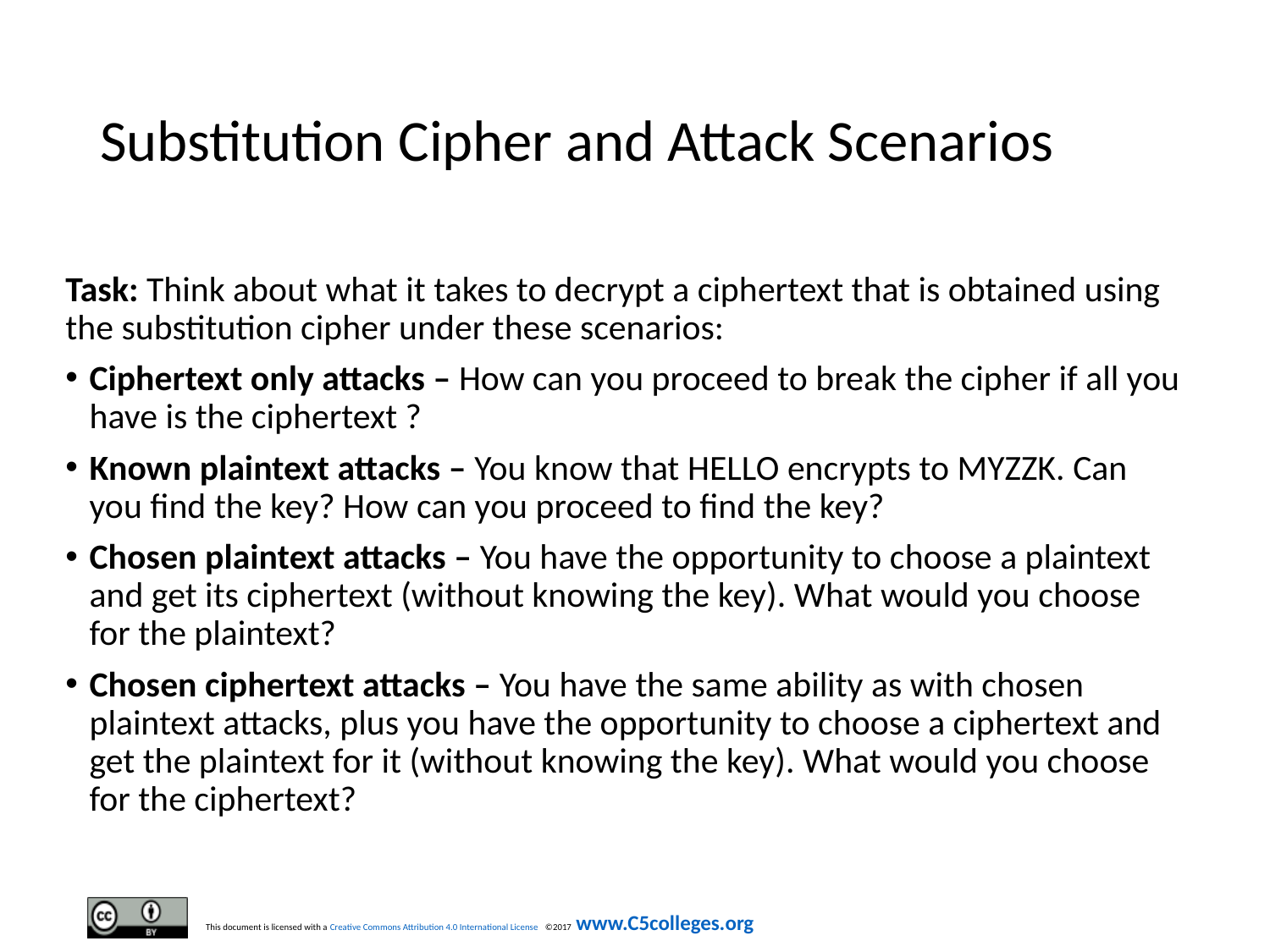

# Substitution Cipher and Attack Scenarios
Task: Think about what it takes to decrypt a ciphertext that is obtained using the substitution cipher under these scenarios:
Ciphertext only attacks – How can you proceed to break the cipher if all you have is the ciphertext ?
Known plaintext attacks – You know that HELLO encrypts to MYZZK. Can you find the key? How can you proceed to find the key?
Chosen plaintext attacks – You have the opportunity to choose a plaintext and get its ciphertext (without knowing the key). What would you choose for the plaintext?
Chosen ciphertext attacks – You have the same ability as with chosen plaintext attacks, plus you have the opportunity to choose a ciphertext and get the plaintext for it (without knowing the key). What would you choose for the ciphertext?